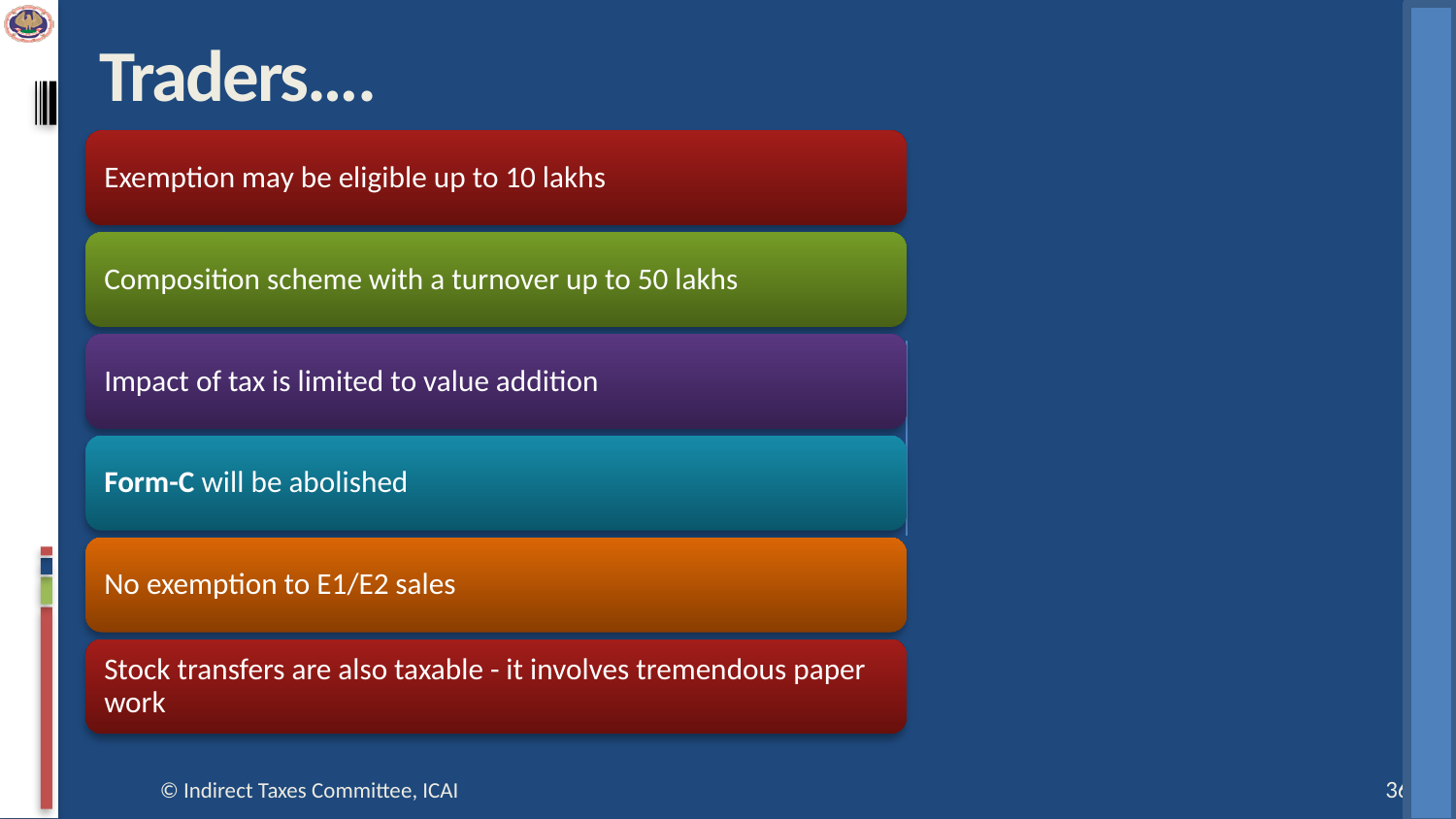

# Traders….
Exemption may be eligible up to 10 lakhs
Composition scheme with a turnover up to 50 lakhs
Impact of tax is limited to value addition
Form-C will be abolished
No exemption to E1/E2 sales
Stock transfers are also taxable - it involves tremendous paper work
© Indirect Taxes Committee, ICAI
36